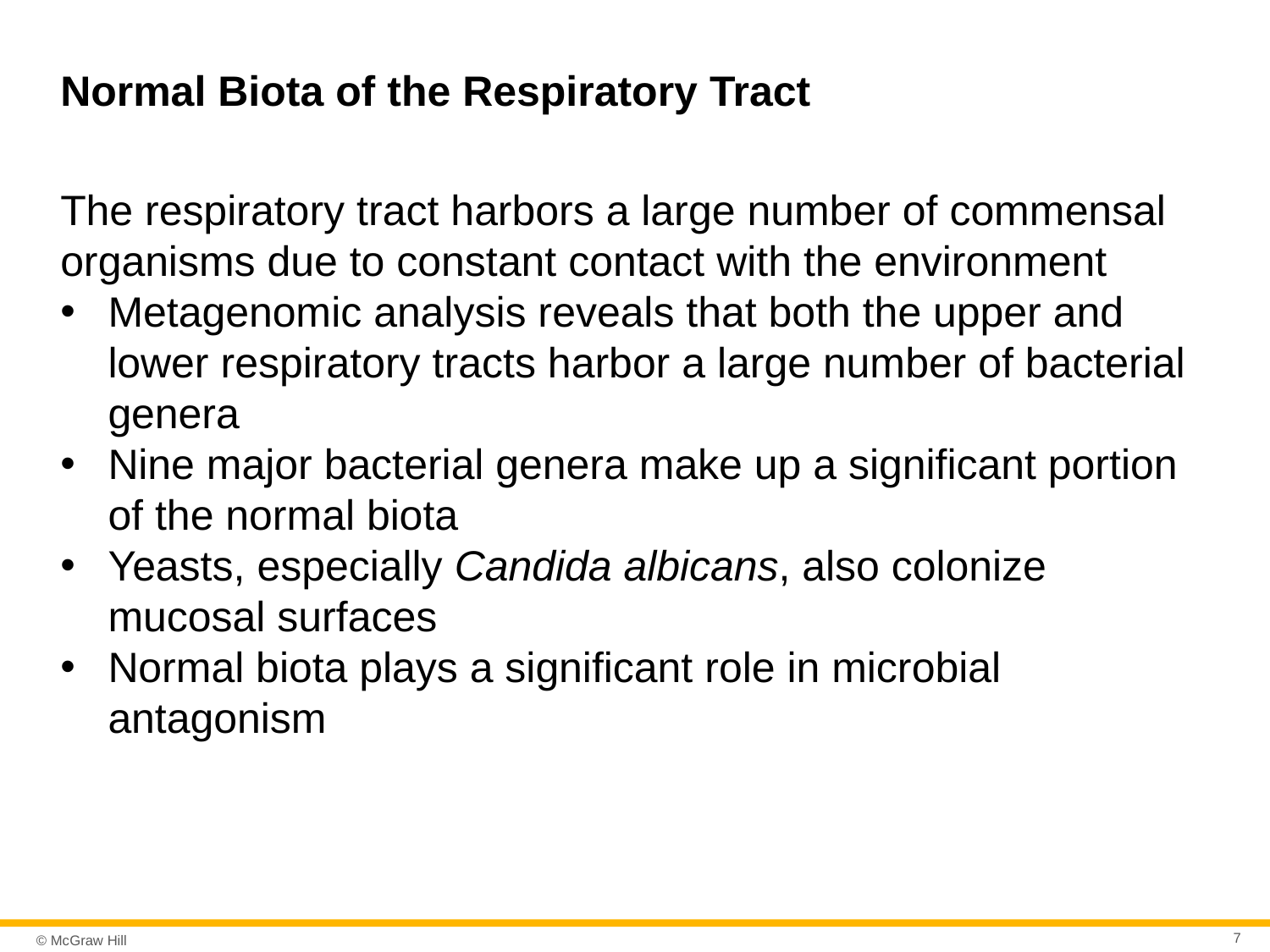

# Normal Biota of the Respiratory Tract
The respiratory tract harbors a large number of commensal organisms due to constant contact with the environment
Metagenomic analysis reveals that both the upper and lower respiratory tracts harbor a large number of bacterial genera
Nine major bacterial genera make up a significant portion of the normal biota
Yeasts, especially Candida albicans, also colonize mucosal surfaces
Normal biota plays a significant role in microbial antagonism